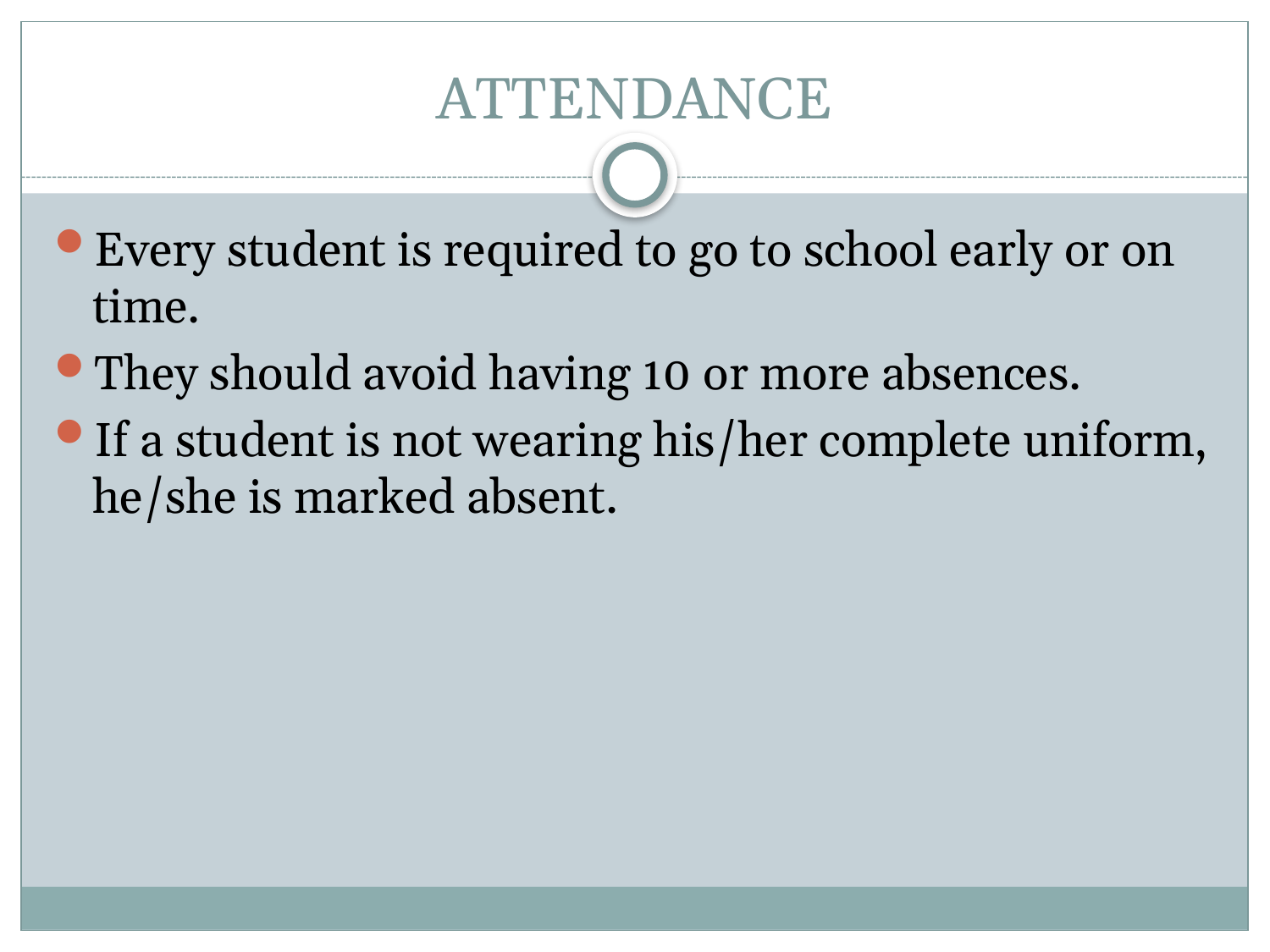

# ATTENDANCE
Every student is required to go to school early or on time.
They should avoid having 10 or more absences.
If a student is not wearing his/her complete uniform, he/she is marked absent.